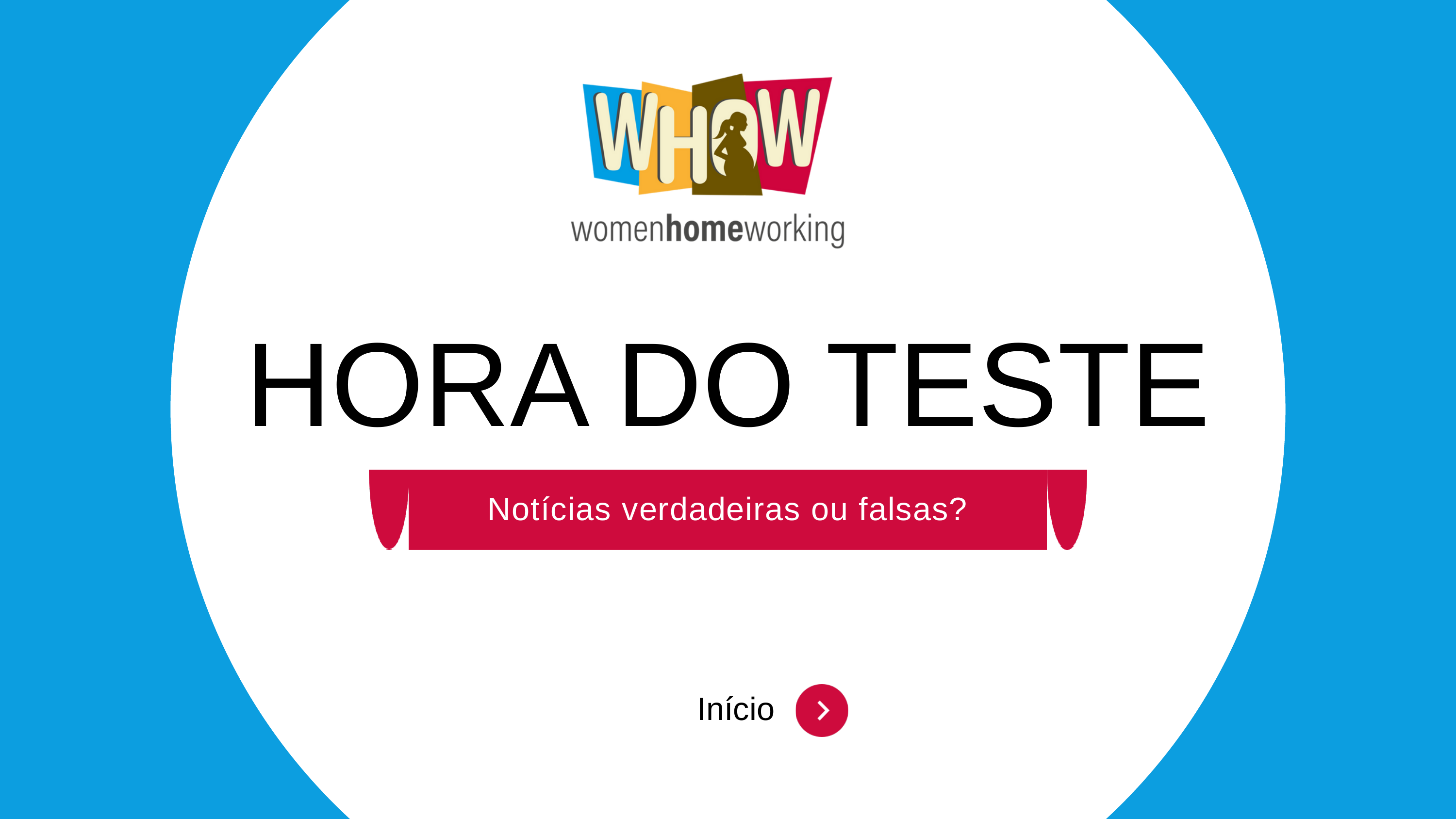

HORA DO TESTE

Notícias verdadeiras ou falsas?

Início